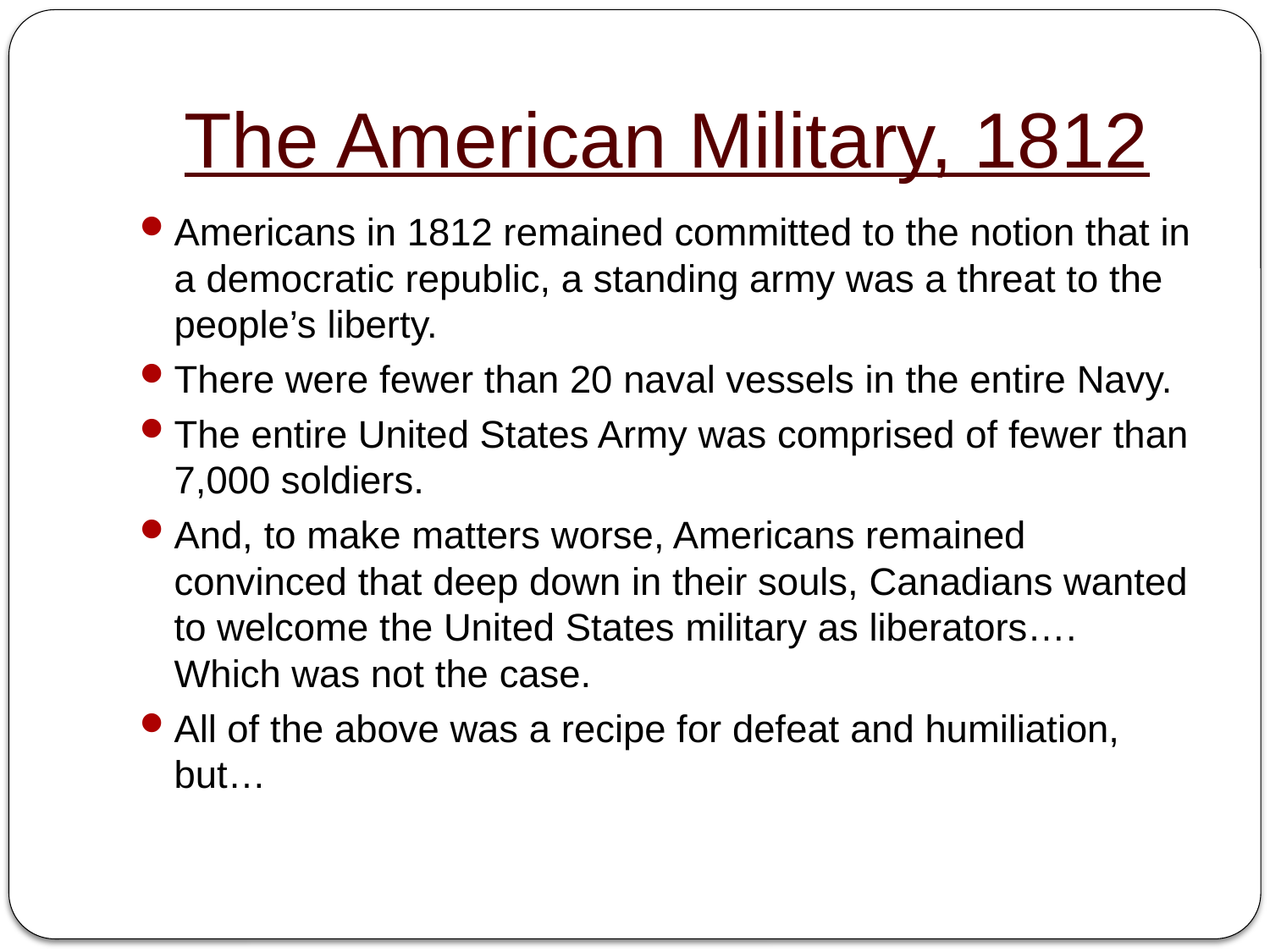

# The American Military, 1812
Americans in 1812 remained committed to the notion that in a democratic republic, a standing army was a threat to the people’s liberty.
There were fewer than 20 naval vessels in the entire Navy.
The entire United States Army was comprised of fewer than 7,000 soldiers.
And, to make matters worse, Americans remained convinced that deep down in their souls, Canadians wanted to welcome the United States military as liberators…. Which was not the case.
All of the above was a recipe for defeat and humiliation, but…